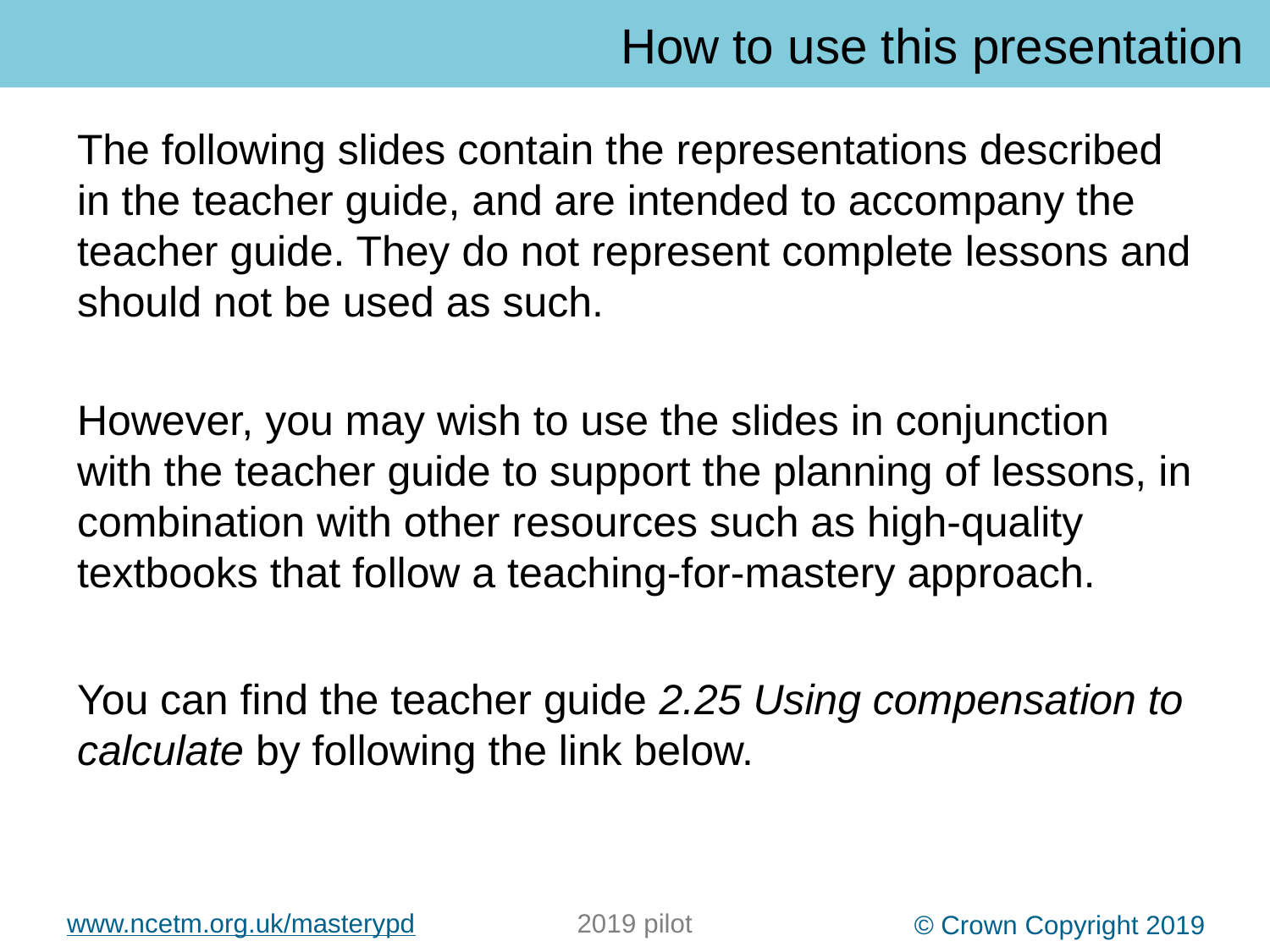

How to use this presentation
You can find the teacher guide 2.25 Using compensation to calculate by following the link below.